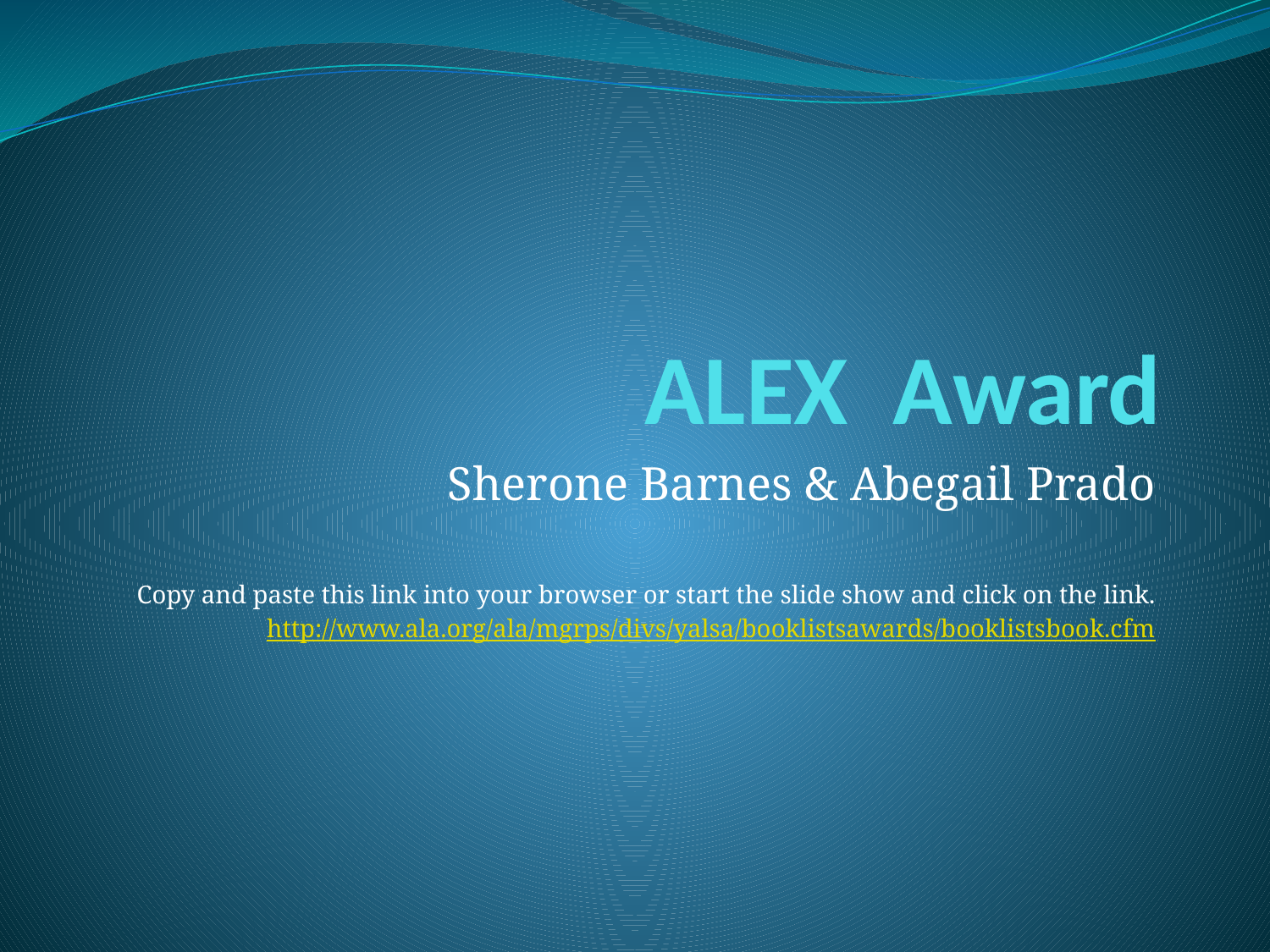

# ALEX  Award
Sherone Barnes & Abegail Prado

Copy and paste this link into your browser or start the slide show and click on the link.
http://www.ala.org/ala/mgrps/divs/yalsa/booklistsawards/booklistsbook.cfm